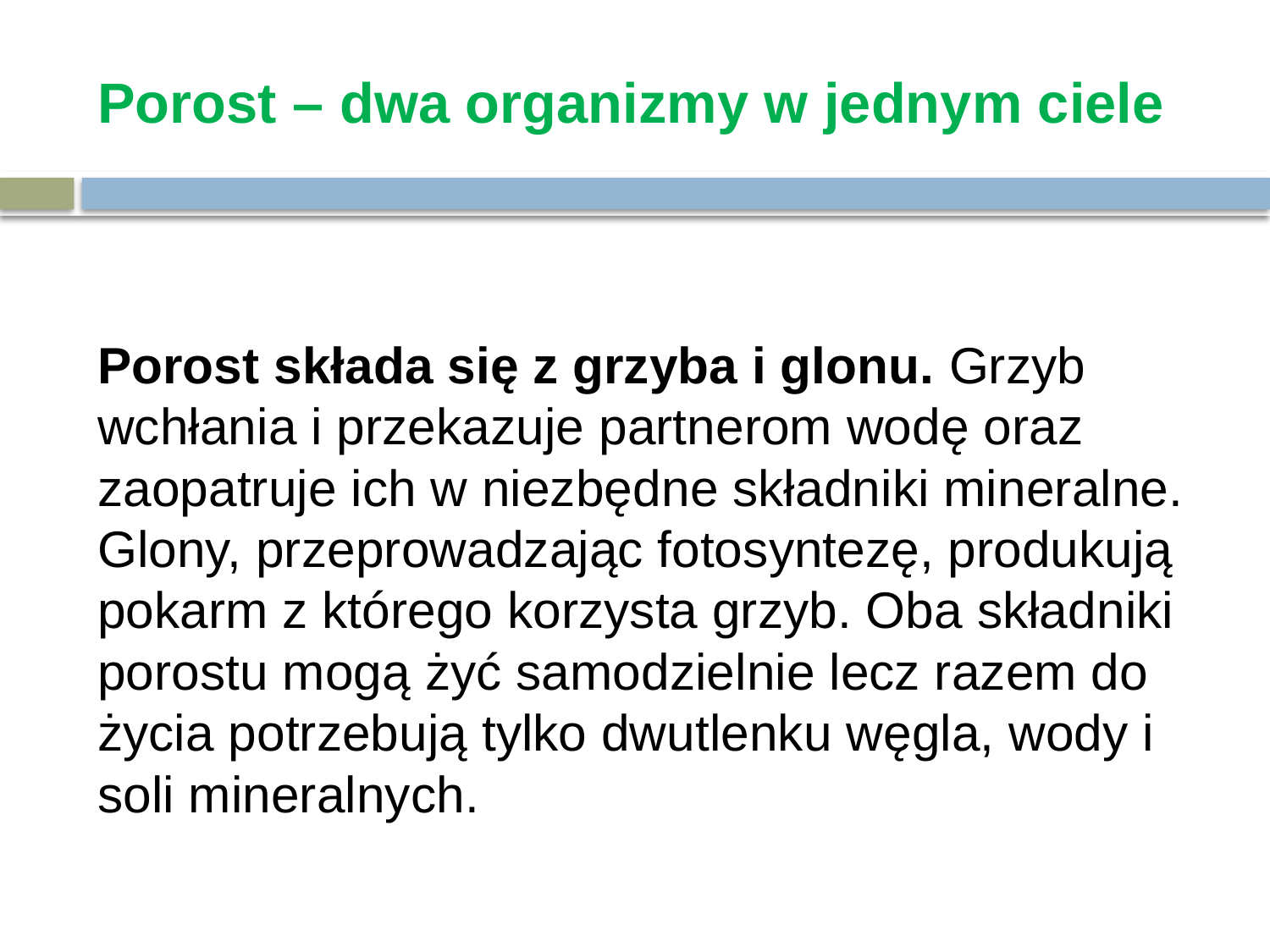

# Porost – dwa organizmy w jednym ciele
Porost składa się z grzyba i glonu. Grzyb wchłania i przekazuje partnerom wodę oraz zaopatruje ich w niezbędne składniki mineralne. Glony, przeprowadzając fotosyntezę, produkują pokarm z którego korzysta grzyb. Oba składniki porostu mogą żyć samodzielnie lecz razem do życia potrzebują tylko dwutlenku węgla, wody i soli mineralnych.